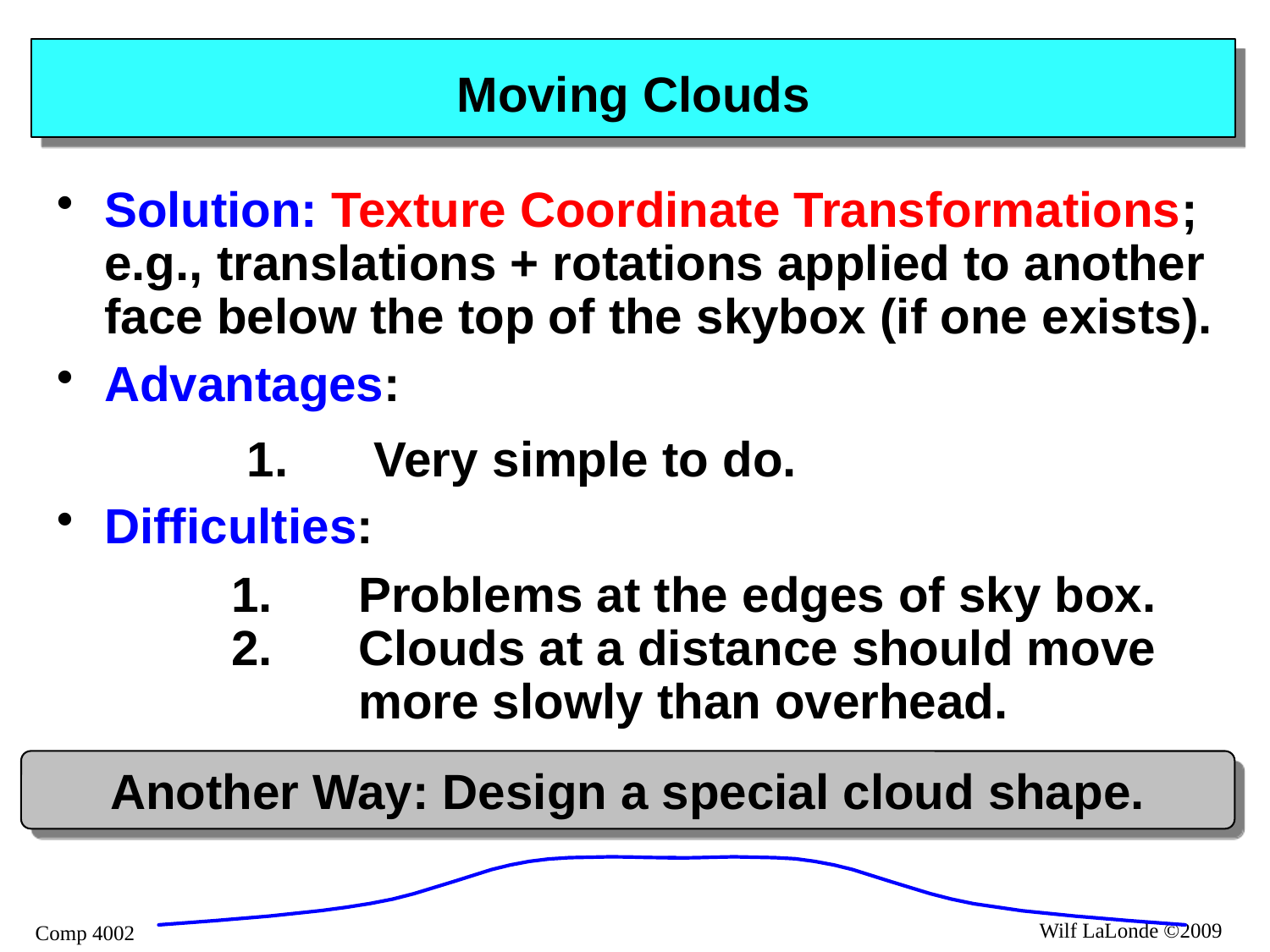

# Moving Clouds
Solution: Texture Coordinate Transformations; e.g., translations + rotations applied to another face below the top of the skybox (if one exists).
Advantages:
	1.	Very simple to do.
Difficulties:
		1.	Problems at the edges of sky box.
	2.	Clouds at a distance should move
		more slowly than overhead.
Another Way: Design a special cloud shape.